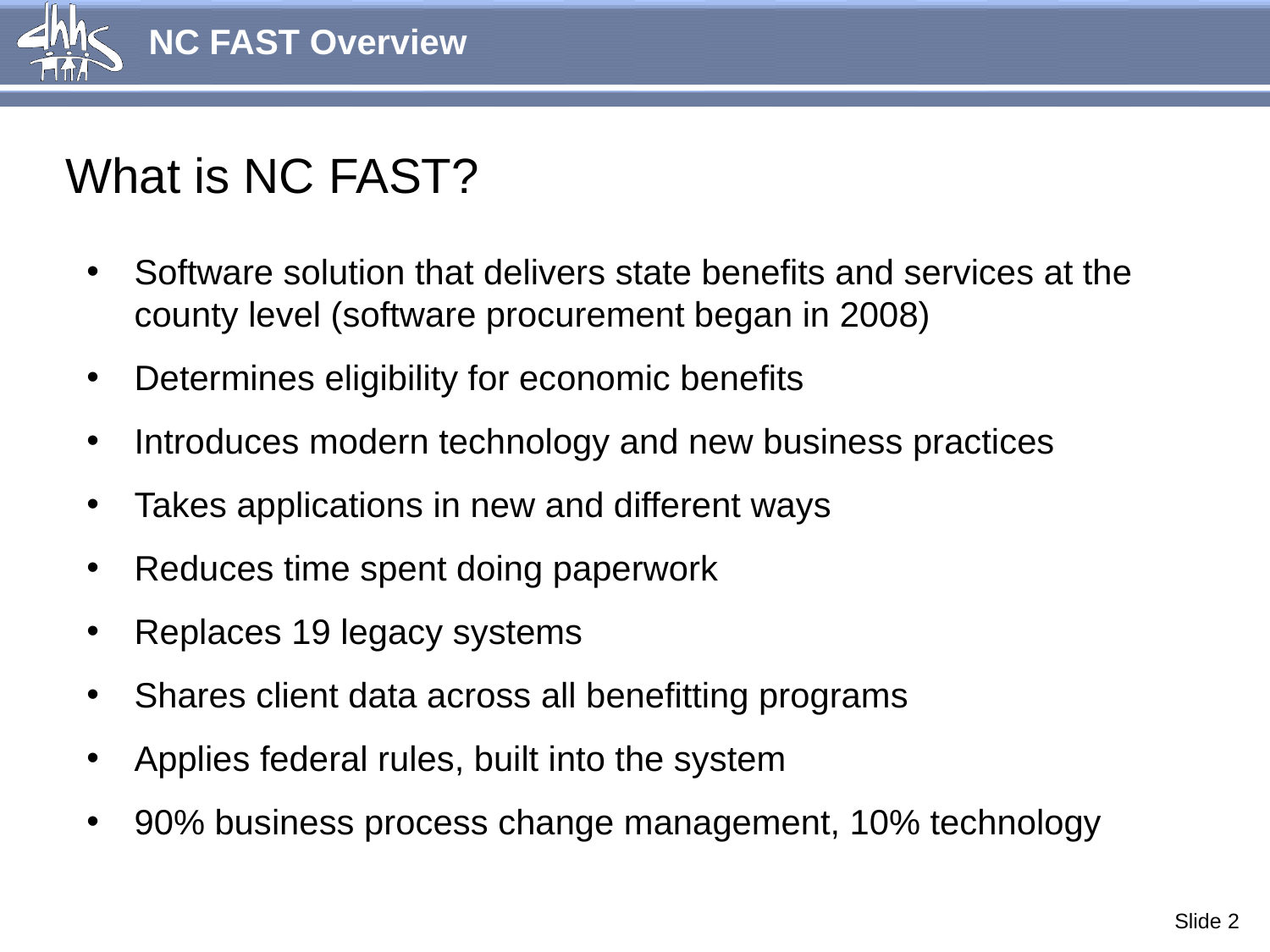

NC FAST Overview
What is NC FAST?
Software solution that delivers state benefits and services at the county level (software procurement began in 2008)
Determines eligibility for economic benefits
Introduces modern technology and new business practices
Takes applications in new and different ways
Reduces time spent doing paperwork
Replaces 19 legacy systems
Shares client data across all benefitting programs
Applies federal rules, built into the system
90% business process change management, 10% technology